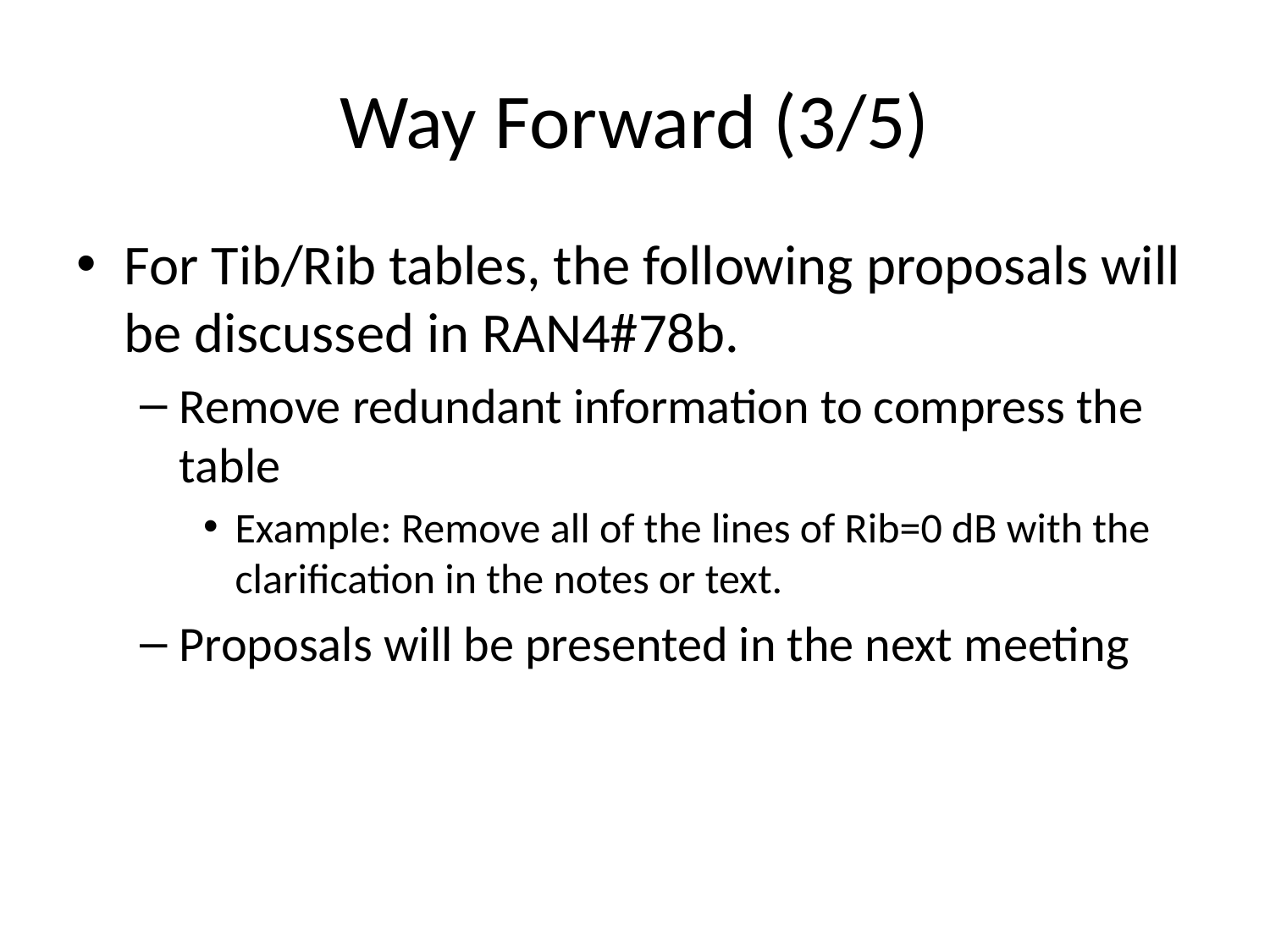

# Way Forward (3/5)
For Tib/Rib tables, the following proposals will be discussed in RAN4#78b.
Remove redundant information to compress the table
Example: Remove all of the lines of Rib=0 dB with the clarification in the notes or text.
Proposals will be presented in the next meeting